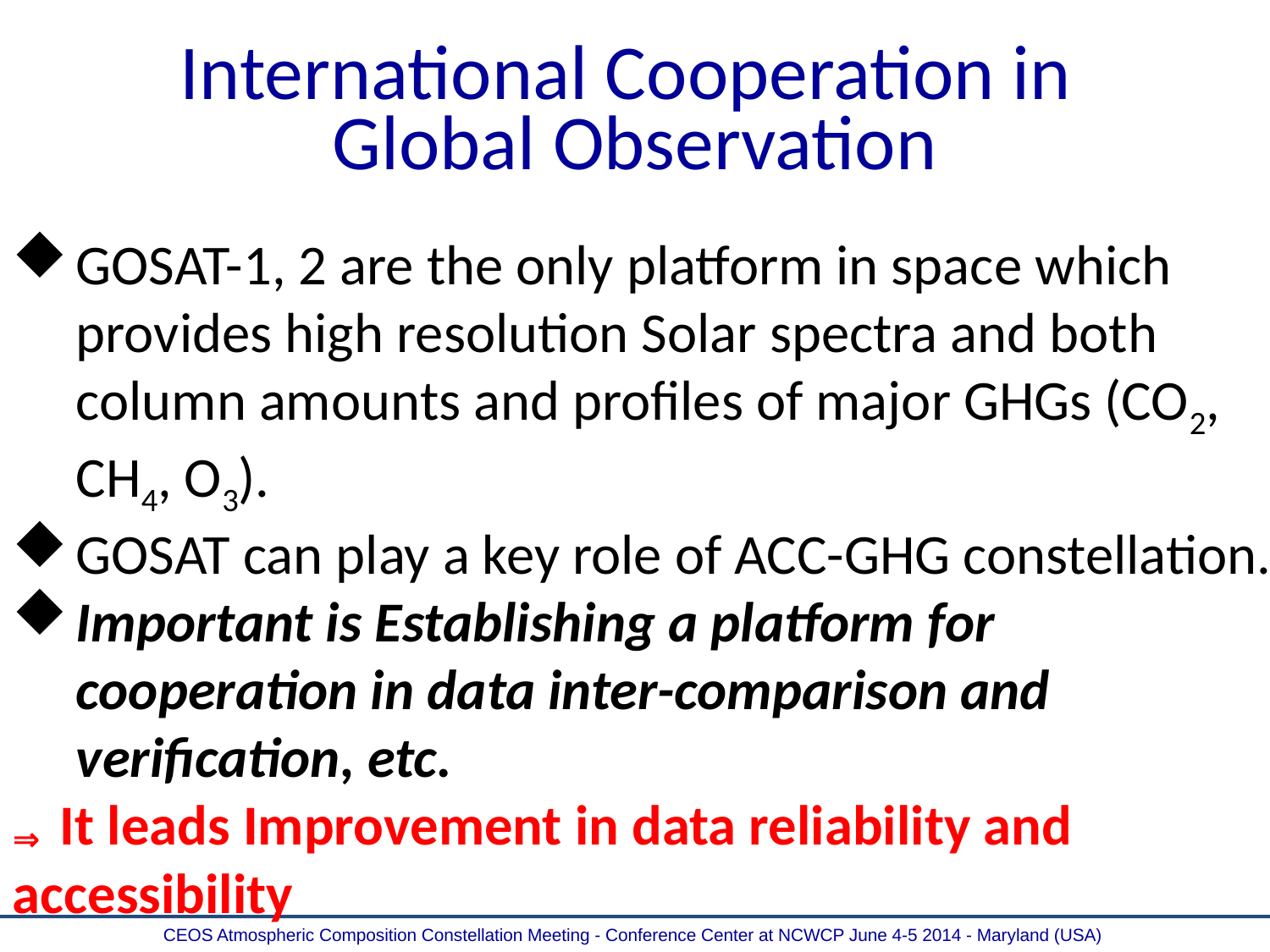

# International Cooperation in Global Observation
GOSAT-1, 2 are the only platform in space which provides high resolution Solar spectra and both column amounts and profiles of major GHGs (CO2, CH4, O3).
GOSAT can play a key role of ACC-GHG constellation.
Important is Establishing a platform for cooperation in data inter-comparison and verification, etc.
⇒  It leads Improvement in data reliability and accessibility